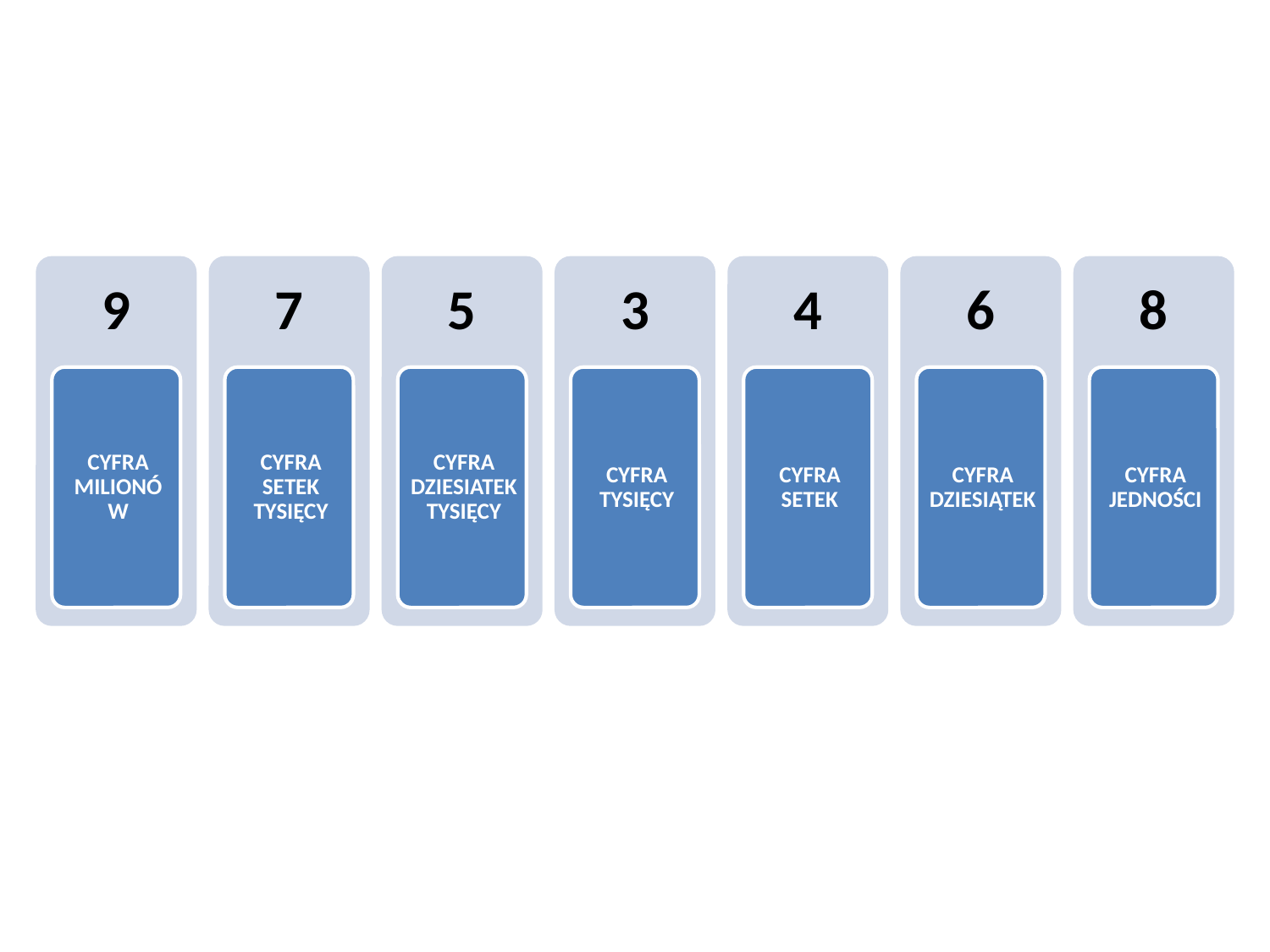

9
CYFRA MILIONÓW
7
CYFRA SETEK TYSIĘCY
5
CYFRA DZIESIATEK TYSIĘCY
3
CYFRA TYSIĘCY
4
CYFRA SETEK
6
CYFRA DZIESIĄTEK
8
CYFRA JEDNOŚCI